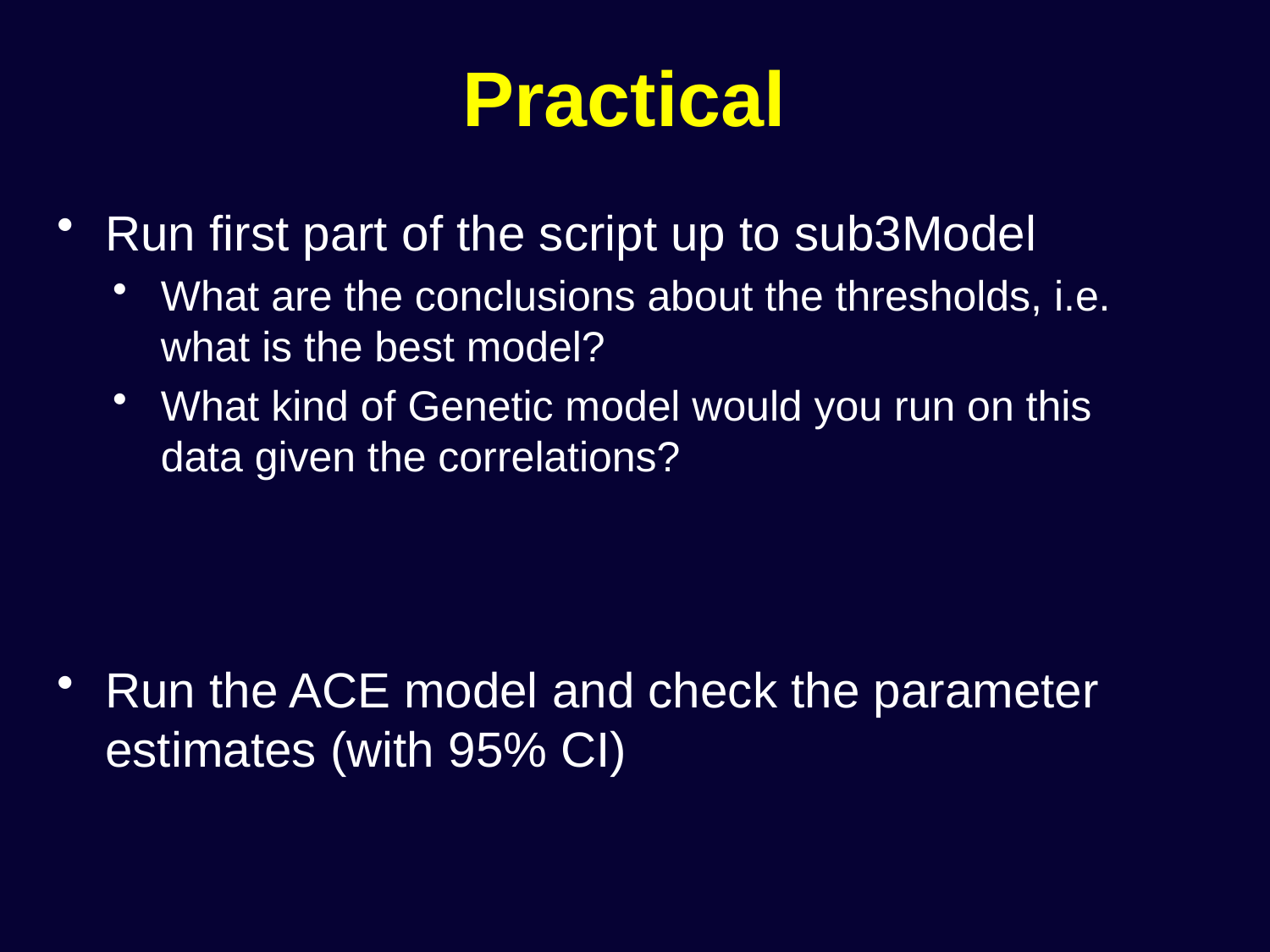

# Practical
Run first part of the script up to sub3Model
What are the conclusions about the thresholds, i.e. what is the best model?
What kind of Genetic model would you run on this data given the correlations?

Run the ACE model and check the parameter estimates (with 95% CI)